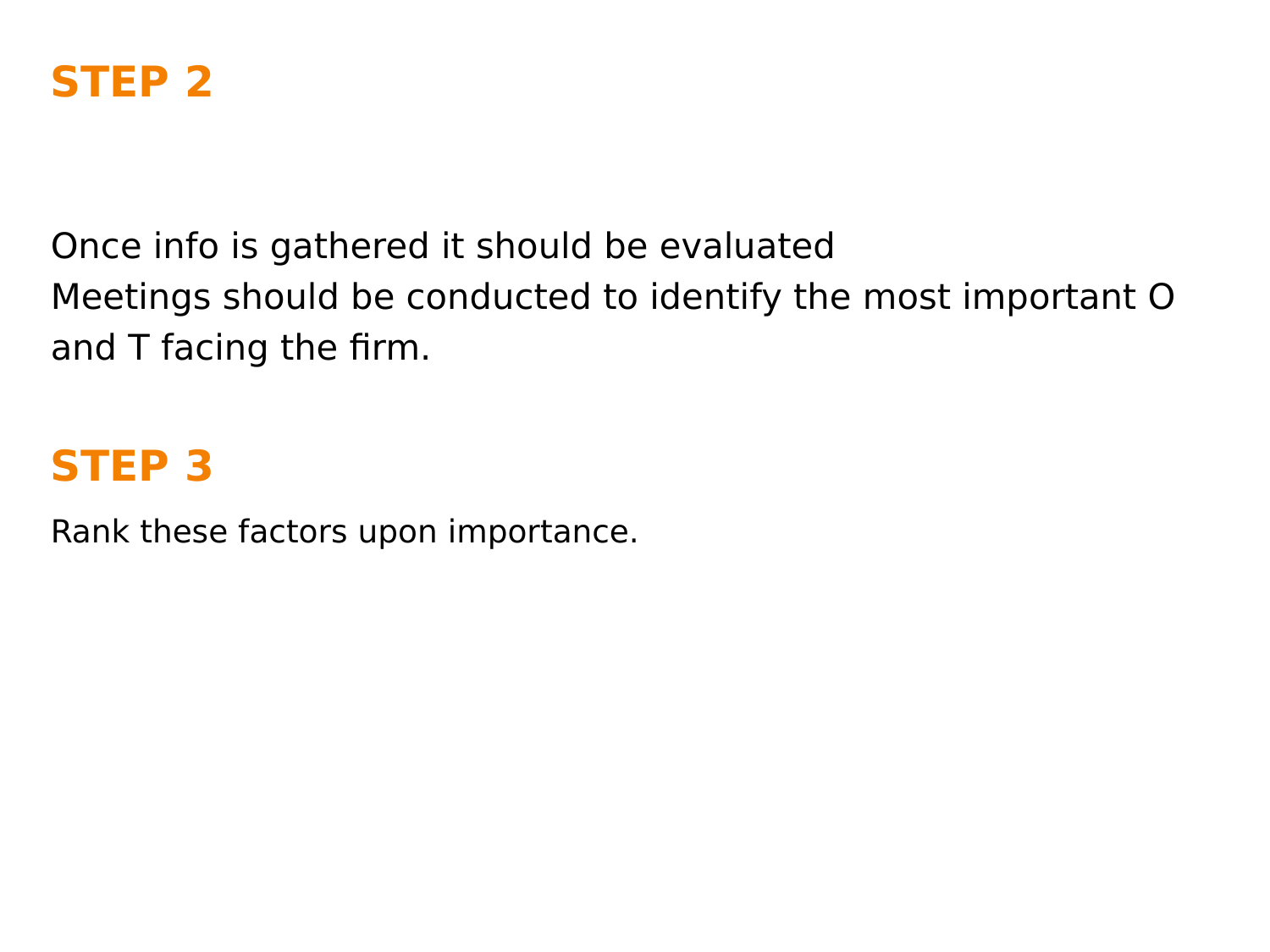

# STEP 2
Once info is gathered it should be evaluated
Meetings should be conducted to identify the most important O and T facing the firm.

STEP 3
Rank these factors upon importance.